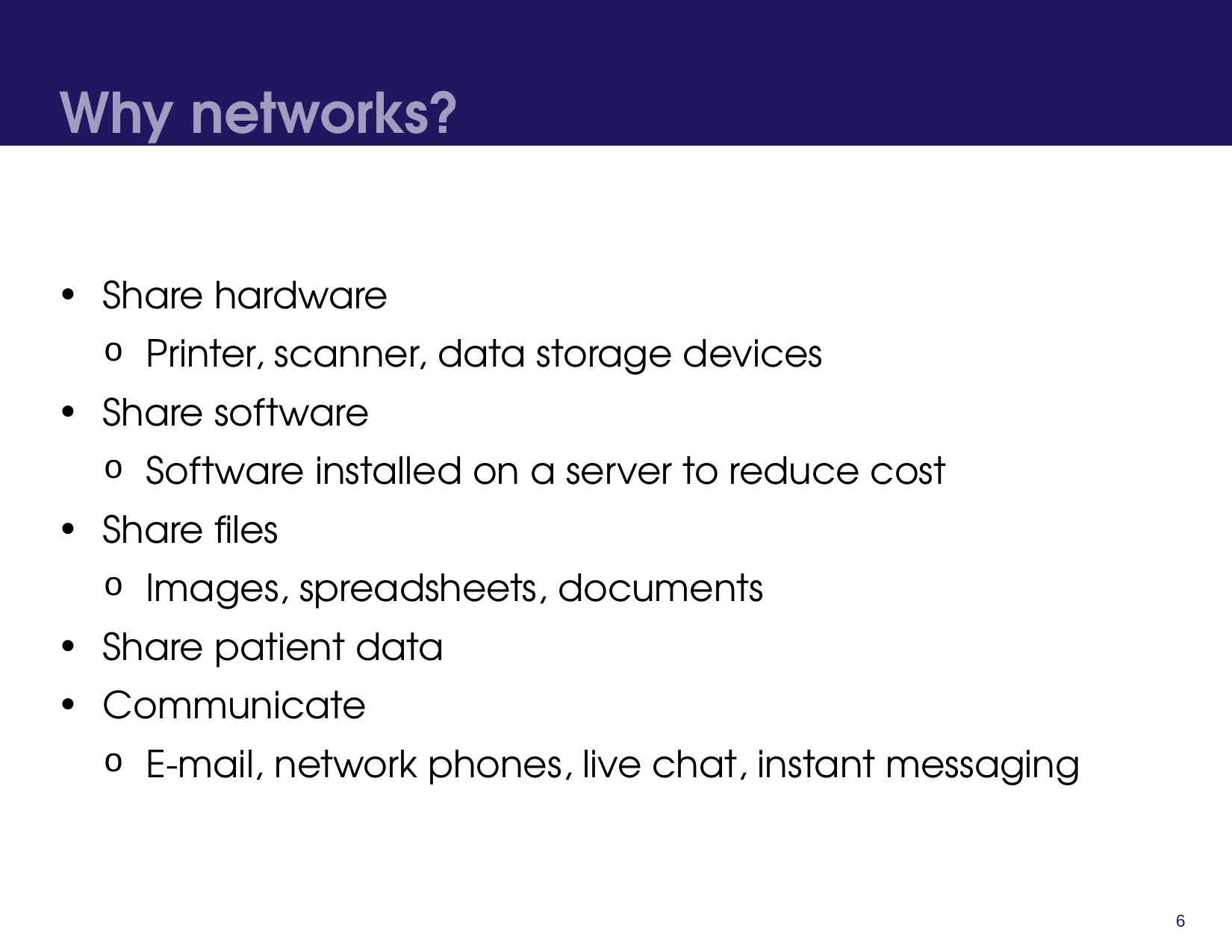

# Why networks?
Share hardware
Printer, scanner, data storage devices
Share software
Software installed on a server to reduce cost
Share files
Images, spreadsheets, documents
Share patient data
Communicate
E-mail, network phones, live chat, instant messaging
6